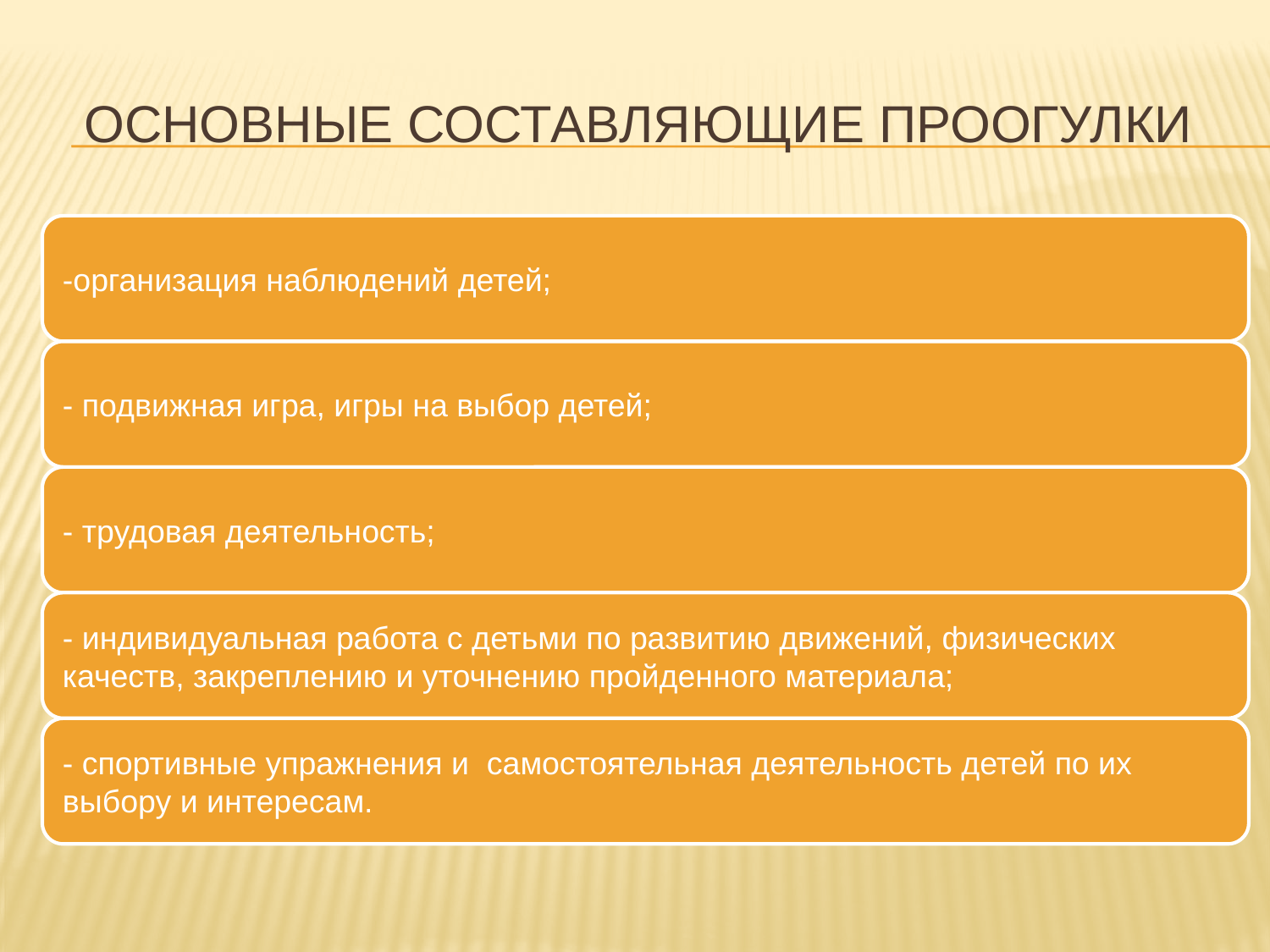

# Основные составляющие проогулки
-организация наблюдений детей;
- подвижная игра, игры на выбор детей;
- трудовая деятельность;
- индивидуальная работа с детьми по развитию движений, физических качеств, закреплению и уточнению пройденного материала;
- спортивные упражнения и  самостоятельная деятельность детей по их выбору и интересам.